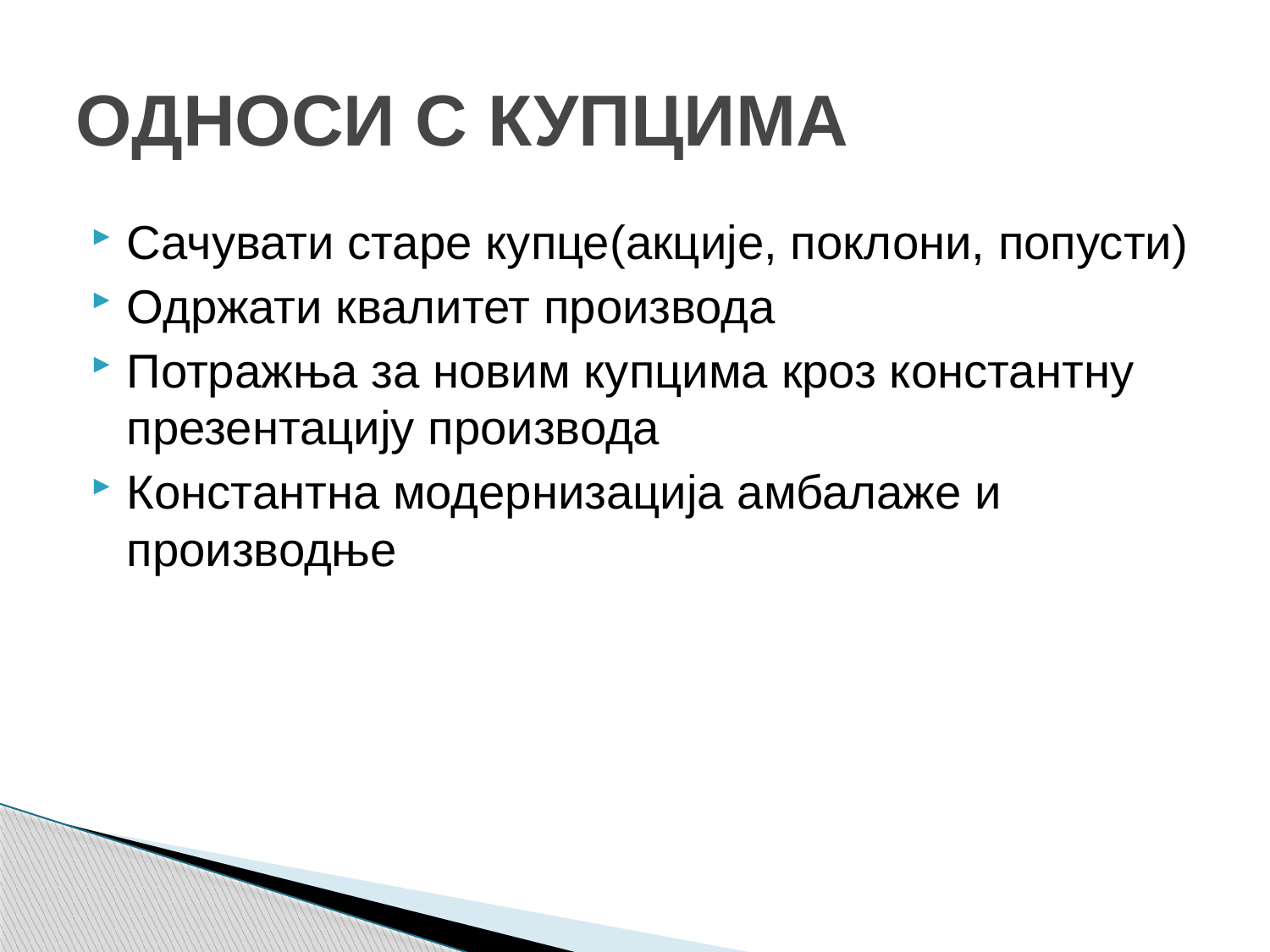

# ОДНОСИ С КУПЦИМА
Сачувати старе купце(акције, поклони, попусти)
Одржати квалитет производа
Потражња за новим купцима кроз константну презентацију производа
Константна модернизација амбалаже и производње